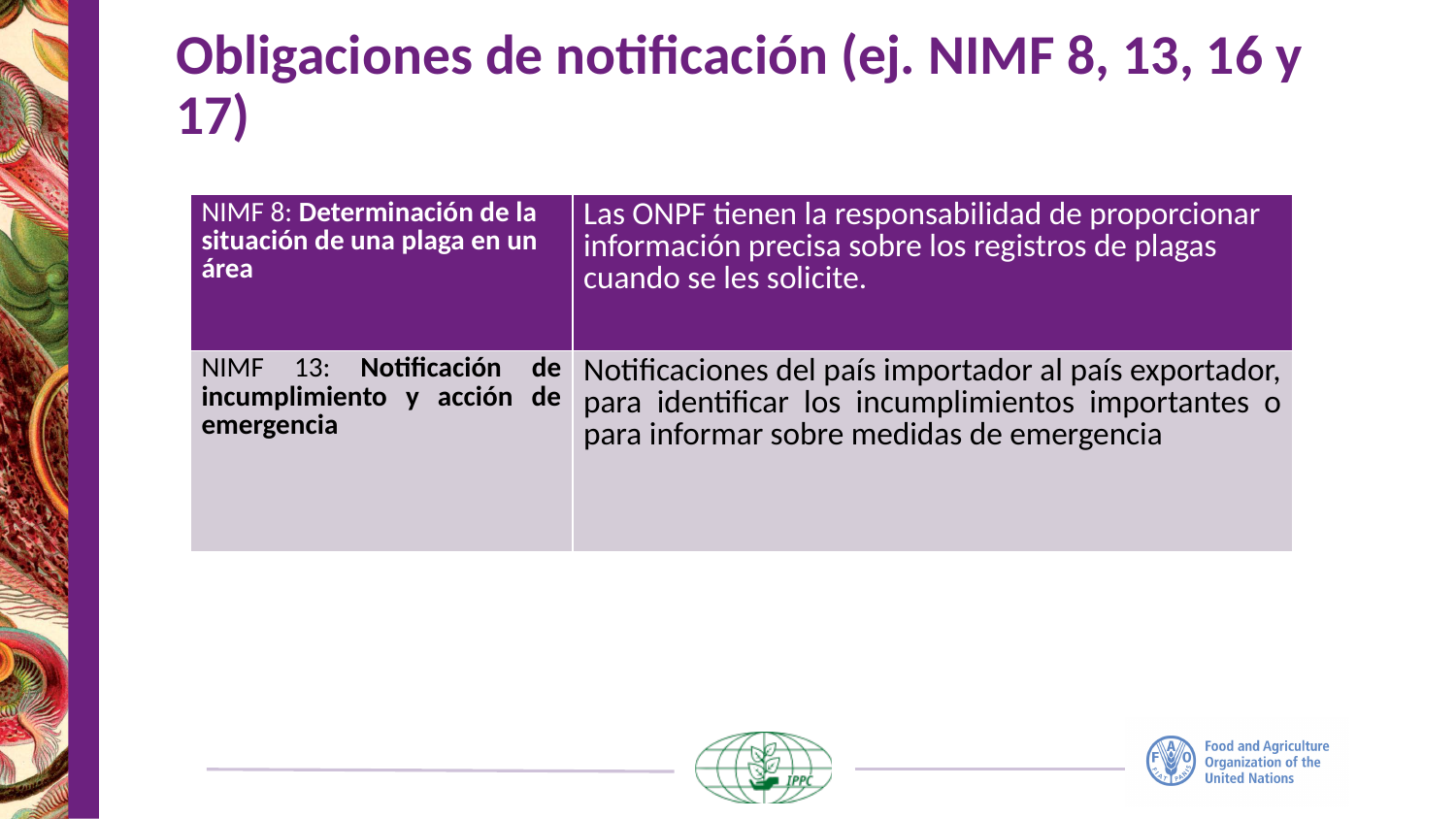

# Obligaciones de notificación (ej. NIMF 8, 13, 16 y 17)

| NIMF 8: Determinación de la situación de una plaga en un área | Las ONPF tienen la responsabilidad de proporcionar información precisa sobre los registros de plagas cuando se les solicite. |
| --- | --- |
| NIMF 13: Notificación de incumplimiento y acción de emergencia | Notificaciones del país importador al país exportador, para identificar los incumplimientos importantes o para informar sobre medidas de emergencia |
.